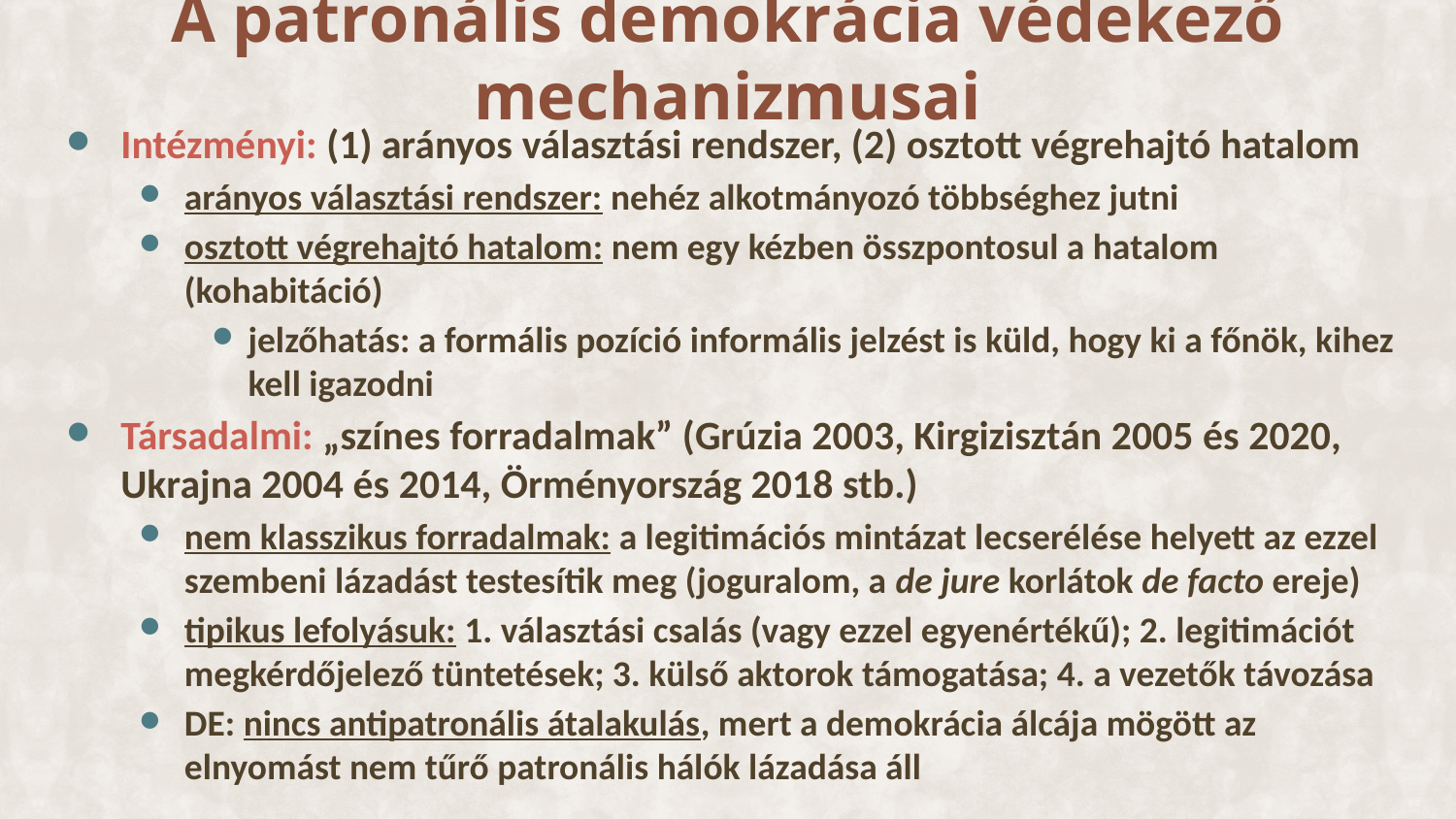

# A patronális demokrácia védekező mechanizmusai
Intézményi: (1) arányos választási rendszer, (2) osztott végrehajtó hatalom
arányos választási rendszer: nehéz alkotmányozó többséghez jutni
osztott végrehajtó hatalom: nem egy kézben összpontosul a hatalom (kohabitáció)
jelzőhatás: a formális pozíció informális jelzést is küld, hogy ki a főnök, kihez kell igazodni
Társadalmi: „színes forradalmak” (Grúzia 2003, Kirgizisztán 2005 és 2020, Ukrajna 2004 és 2014, Örményország 2018 stb.)
nem klasszikus forradalmak: a legitimációs mintázat lecserélése helyett az ezzel szembeni lázadást testesítik meg (joguralom, a de jure korlátok de facto ereje)
tipikus lefolyásuk: 1. választási csalás (vagy ezzel egyenértékű); 2. legitimációt megkérdőjelező tüntetések; 3. külső aktorok támogatása; 4. a vezetők távozása
DE: nincs antipatronális átalakulás, mert a demokrácia álcája mögött az elnyomást nem tűrő patronális hálók lázadása áll